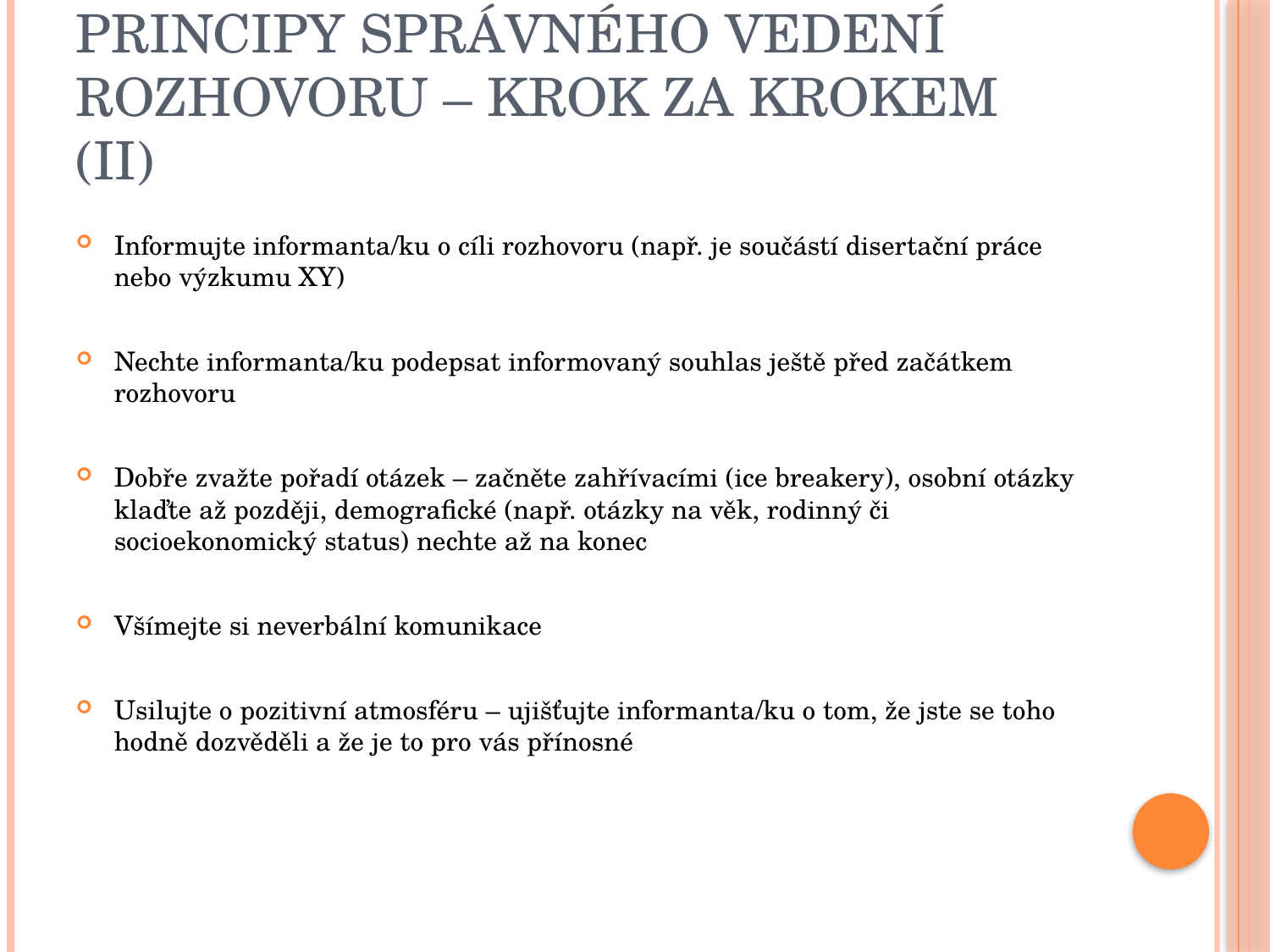

# Principy správného vedení rozhovoru – krok za krokem (II)
Informujte informanta/ku o cíli rozhovoru (např. je součástí disertační práce nebo výzkumu XY)

Nechte informanta/ku podepsat informovaný souhlas ještě před začátkem rozhovoru

Dobře zvažte pořadí otázek – začněte zahřívacími (ice breakery), osobní otázky klaďte až později, demografické (např. otázky na věk, rodinný či socioekonomický status) nechte až na konec

Všímejte si neverbální komunikace

Usilujte o pozitivní atmosféru – ujišťujte informanta/ku o tom, že jste se toho hodně dozvěděli a že je to pro vás přínosné